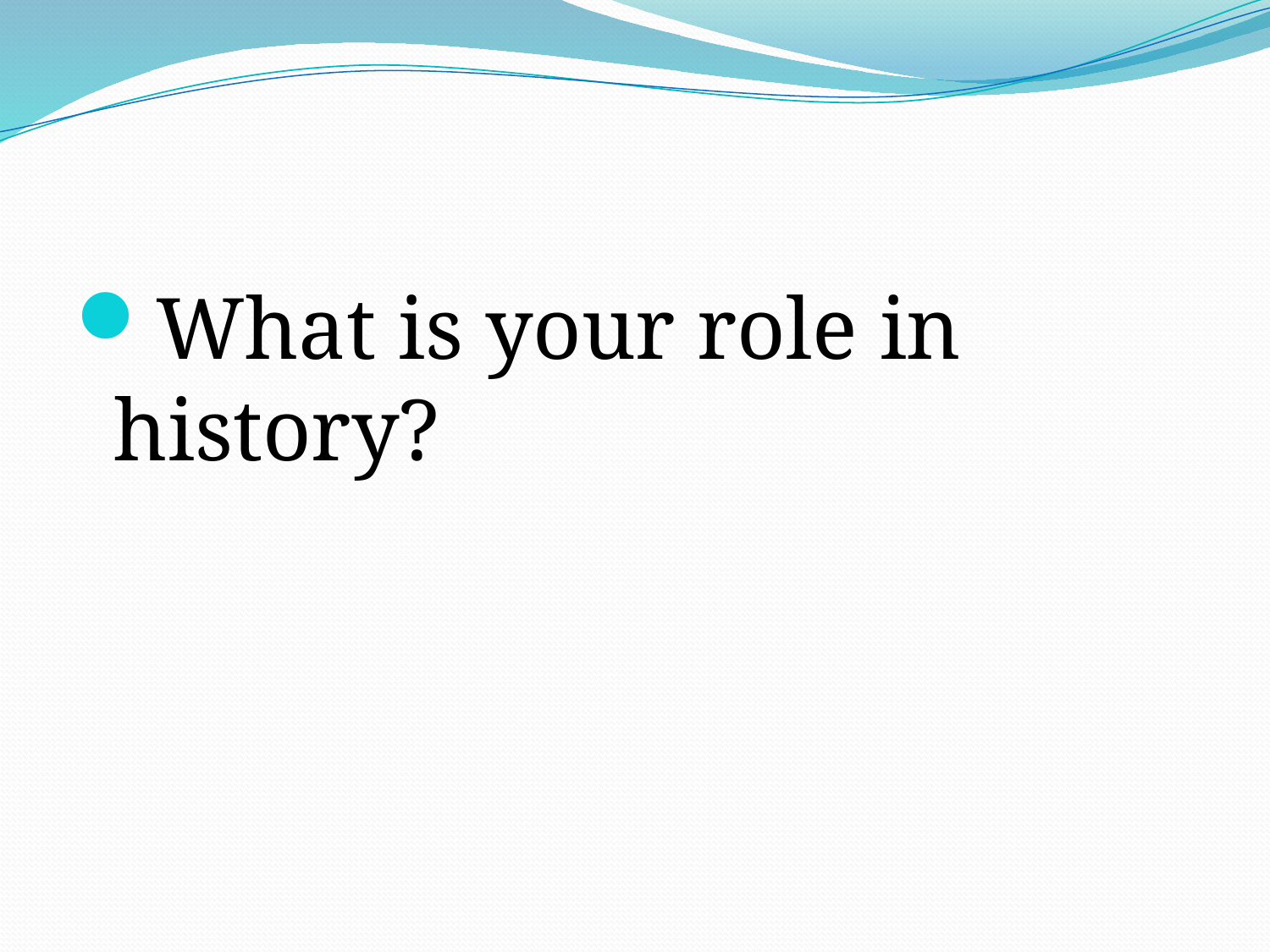

#
What is your role in history?